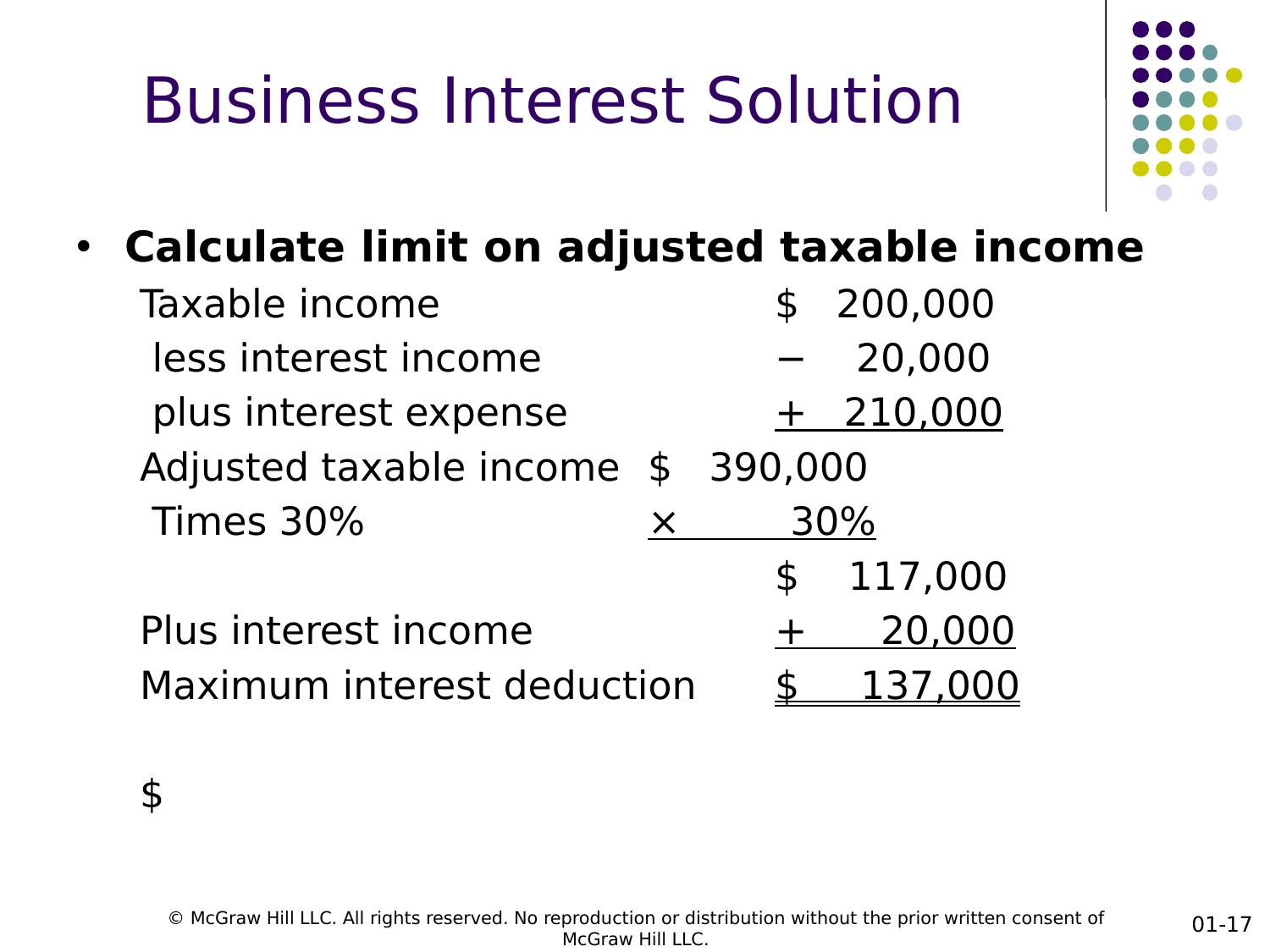

# Business Interest Solution
Calculate limit on adjusted taxable income
Taxable income 			$   200,000
 less interest income		−    20,000
 plus interest expense 		+   210,000
Adjusted taxable income	$   390,000
 Times 30%			×         30%
					$    117,000
Plus interest income		+      20,000
Maximum interest deduction	$     137,000

$
01-17